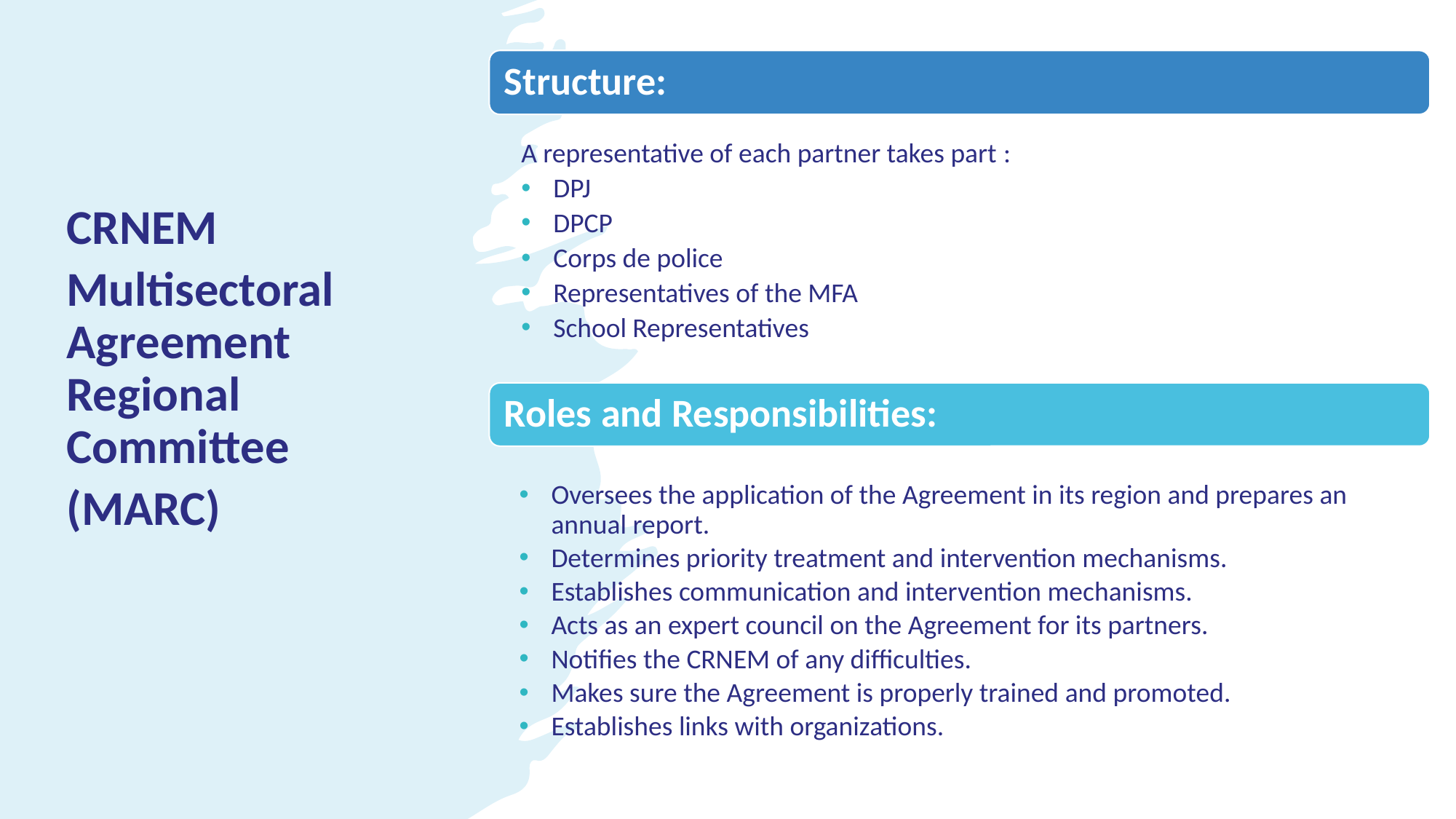

Structure:

A representative of each partner takes part :
DPJ
DPCP
Corps de police
Representatives of the MFA
School Representatives

Roles and Responsibilities:

Oversees the application of the Agreement in its region and prepares an annual report.
Determines priority treatment and intervention mechanisms.
Establishes communication and intervention mechanisms.
Acts as an expert council on the Agreement for its partners.
Notifies the CRNEM of any difficulties.
Makes sure the Agreement is properly trained and promoted.
Establishes links with organizations.
CRNEM
Multisectoral Agreement Regional Committee
(MARC)

17